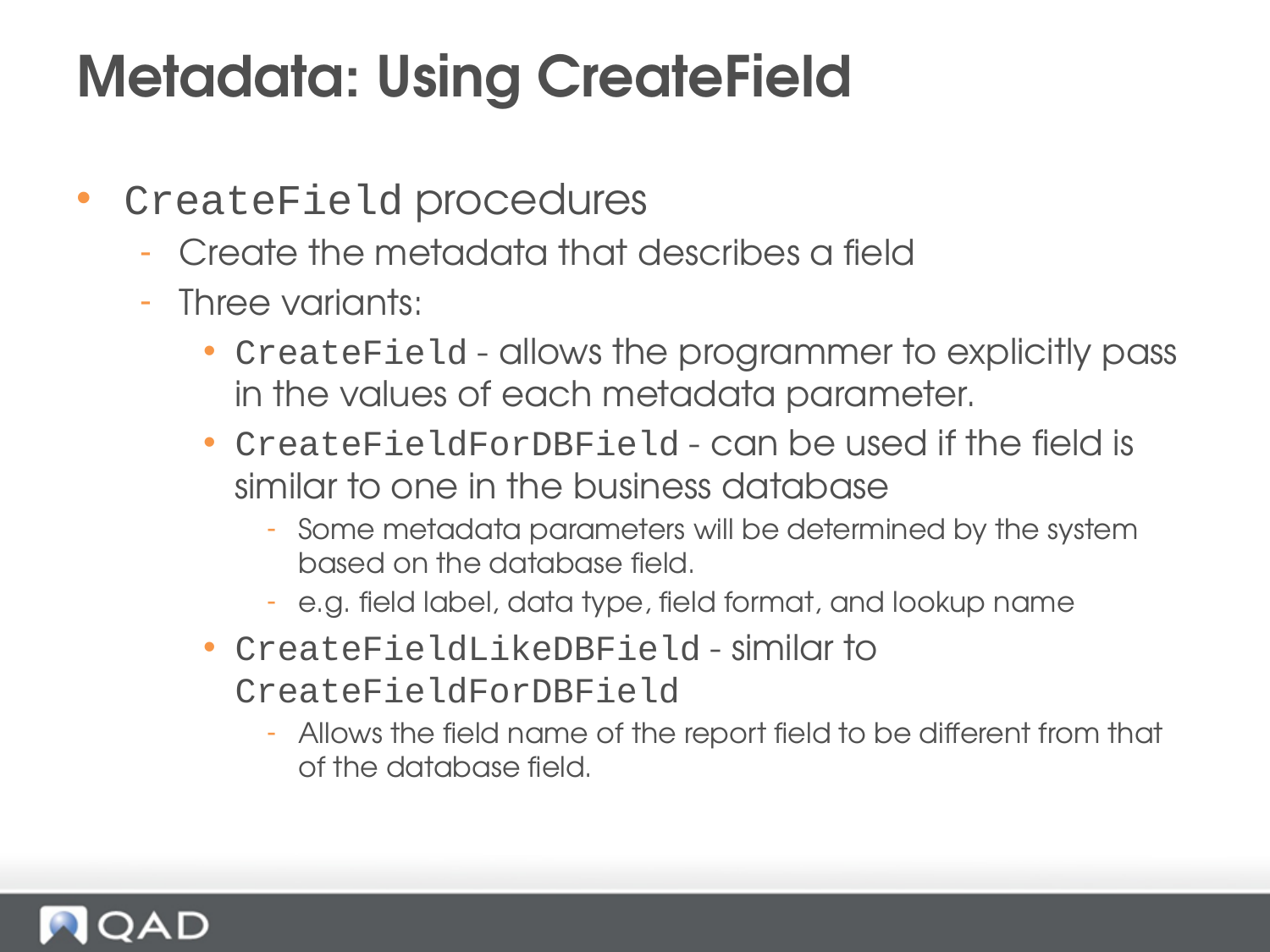

# Metadata: Using CreateField

CreateField procedures
Create the metadata that describes a field
Three variants:
CreateField - allows the programmer to explicitly pass in the values of each metadata parameter.
CreateFieldForDBField - can be used if the field is similar to one in the business database
Some metadata parameters will be determined by the system based on the database field.
e.g. field label, data type, field format, and lookup name
CreateFieldLikeDBField - similar to CreateFieldForDBField
Allows the field name of the report field to be different from that of the database field.